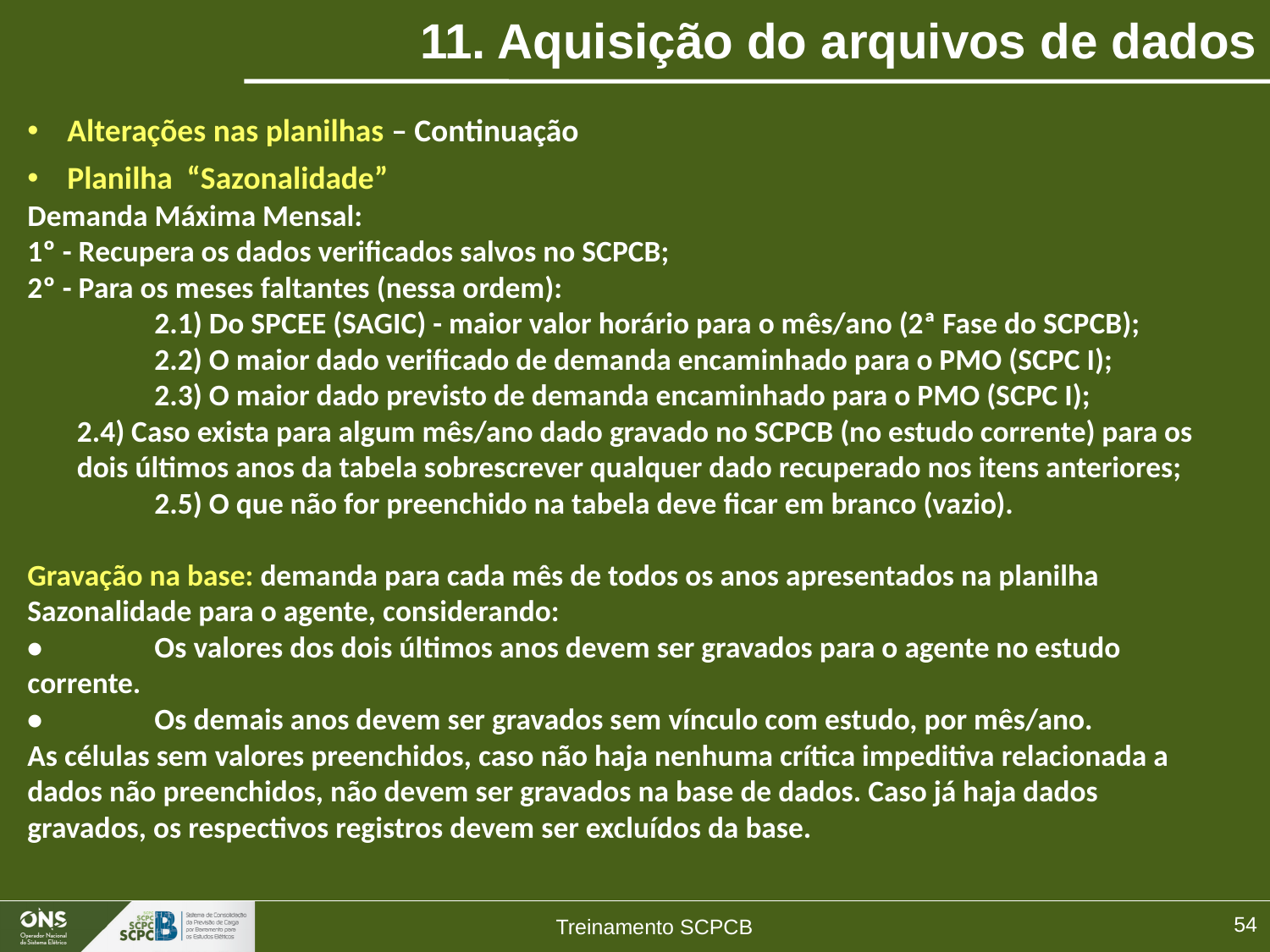

# 11. Aquisição do arquivos de dados
Alterações nas planilhas – Continuação
Planilha  “Sazonalidade”
Demanda Máxima Mensal:
1º - Recupera os dados verificados salvos no SCPCB;
2º - Para os meses faltantes (nessa ordem):
	2.1) Do SPCEE (SAGIC) - maior valor horário para o mês/ano (2ª Fase do SCPCB);
	2.2) O maior dado verificado de demanda encaminhado para o PMO (SCPC I);
	2.3) O maior dado previsto de demanda encaminhado para o PMO (SCPC I);
	2.4) Caso exista para algum mês/ano dado gravado no SCPCB (no estudo corrente) para os dois últimos anos da tabela sobrescrever qualquer dado recuperado nos itens anteriores;
	2.5) O que não for preenchido na tabela deve ficar em branco (vazio).

Gravação na base: demanda para cada mês de todos os anos apresentados na planilha Sazonalidade para o agente, considerando:
•	Os valores dos dois últimos anos devem ser gravados para o agente no estudo corrente.
•	Os demais anos devem ser gravados sem vínculo com estudo, por mês/ano.
As células sem valores preenchidos, caso não haja nenhuma crítica impeditiva relacionada a dados não preenchidos, não devem ser gravados na base de dados. Caso já haja dados gravados, os respectivos registros devem ser excluídos da base.